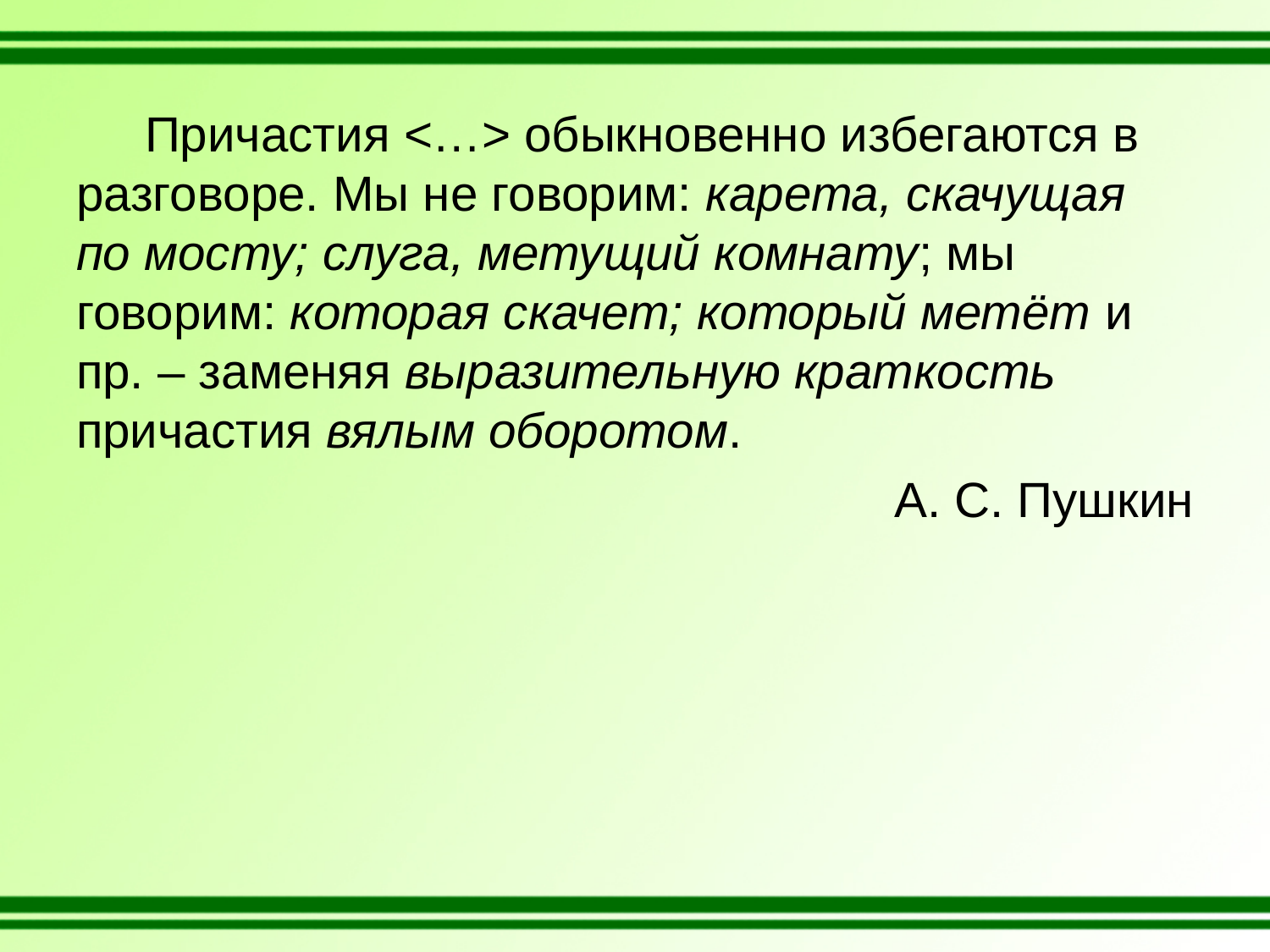

Причастия <…> обыкновенно избегаются в разговоре. Мы не говорим: карета, скачущая по мосту; слуга, метущий комнату; мы говорим: которая скачет; который метёт и пр. – заменяя выразительную краткость причастия вялым оборотом.
 А. С. Пушкин